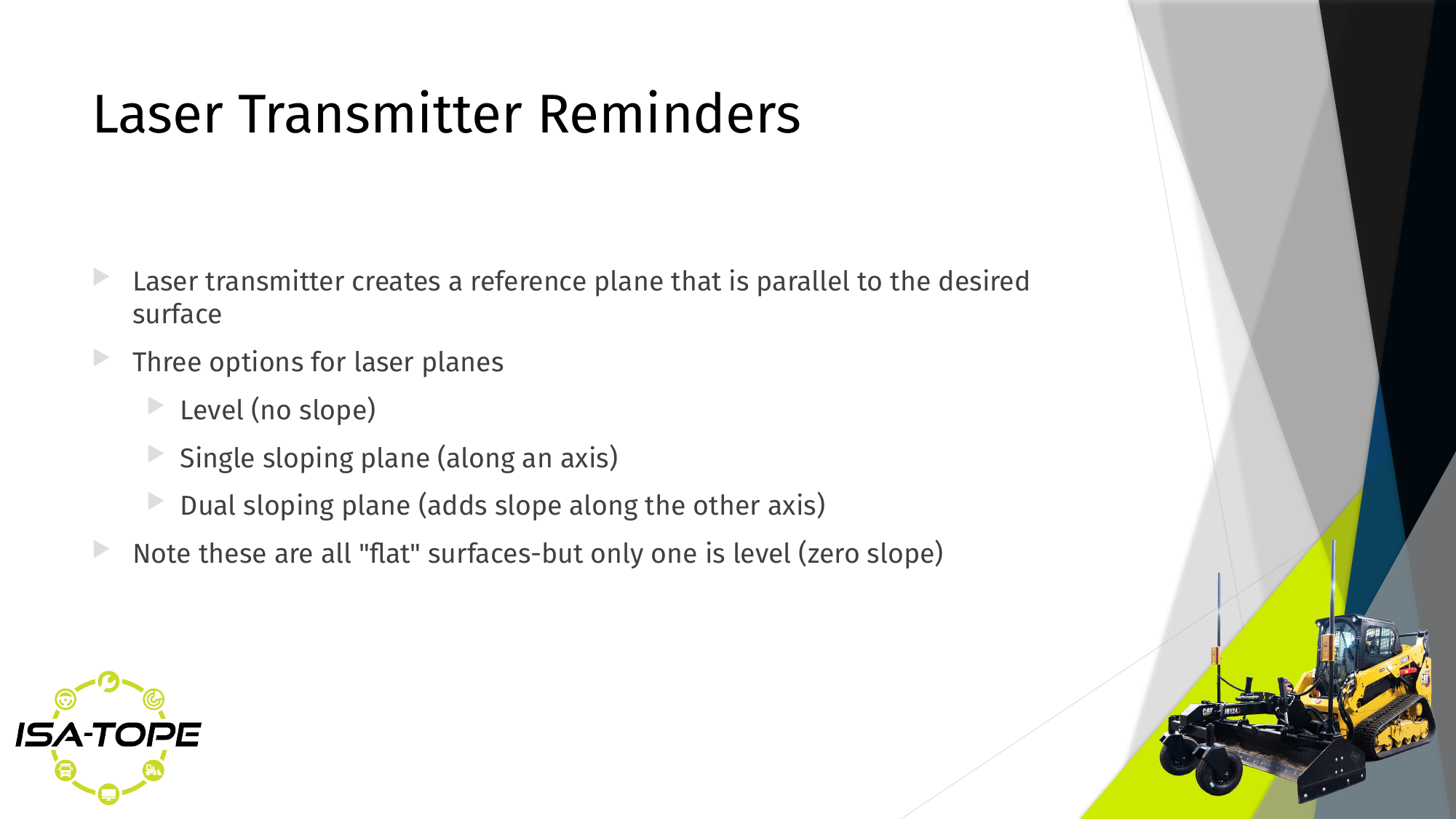

# Laser Transmitter Reminders
Laser transmitter creates a reference plane that is parallel to the desired surface
Three options for laser planes
Level (no slope)
Single sloping plane (along an axis)
Dual sloping plane (adds slope along the other axis)
Note these are all "flat" surfaces-but only one is level (zero slope)